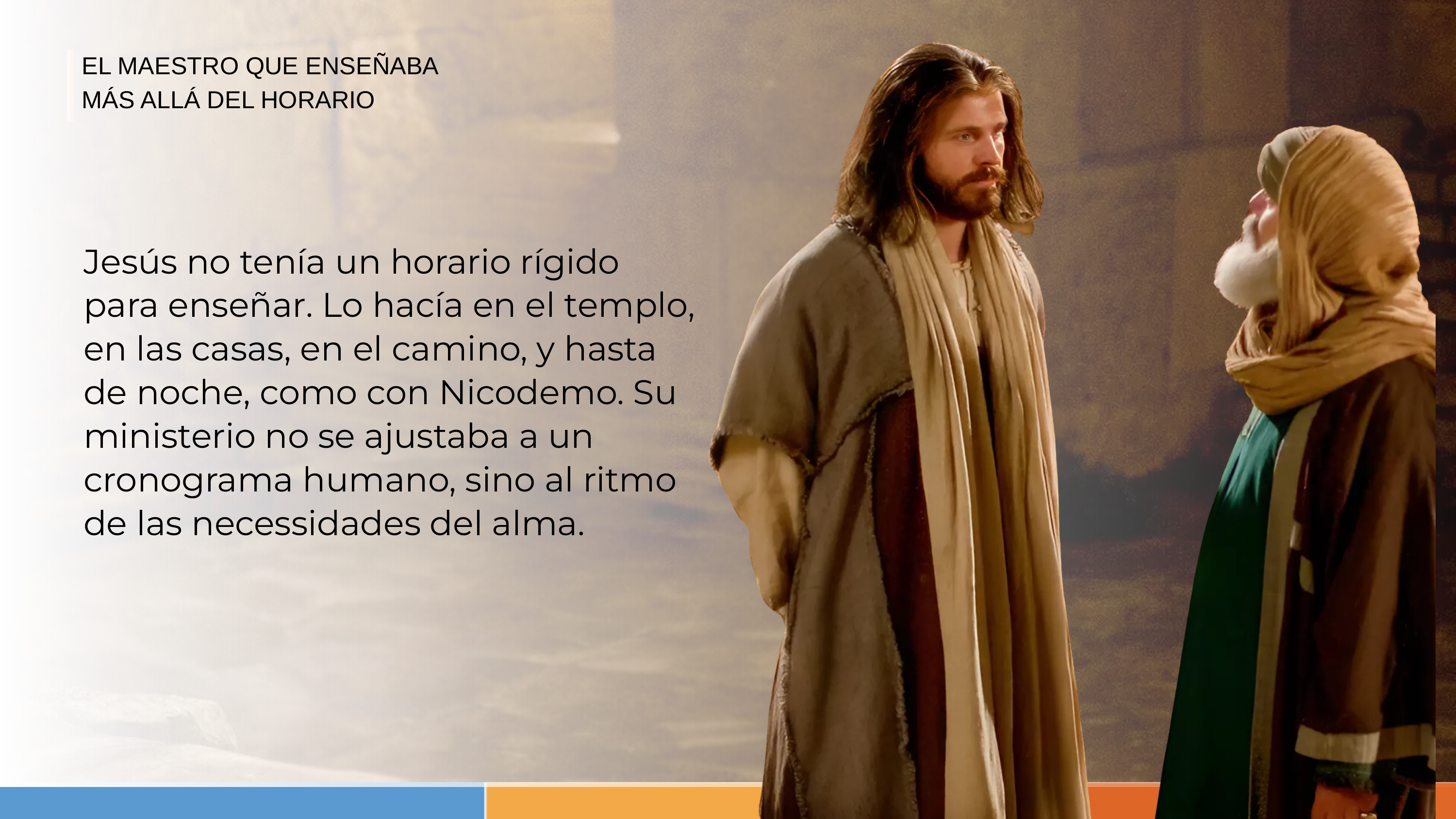

EL MAESTRO QUE ENSEÑABA
MÁS ALLÁ DEL HORARIO

Jesús no tenía un horario rígido para enseñar. Lo hacía en el templo, en las casas, en el camino, y hasta de noche, como con Nicodemo. Su ministerio no se ajustaba a un cronograma humano, sino al ritmo de las necessidades del alma.